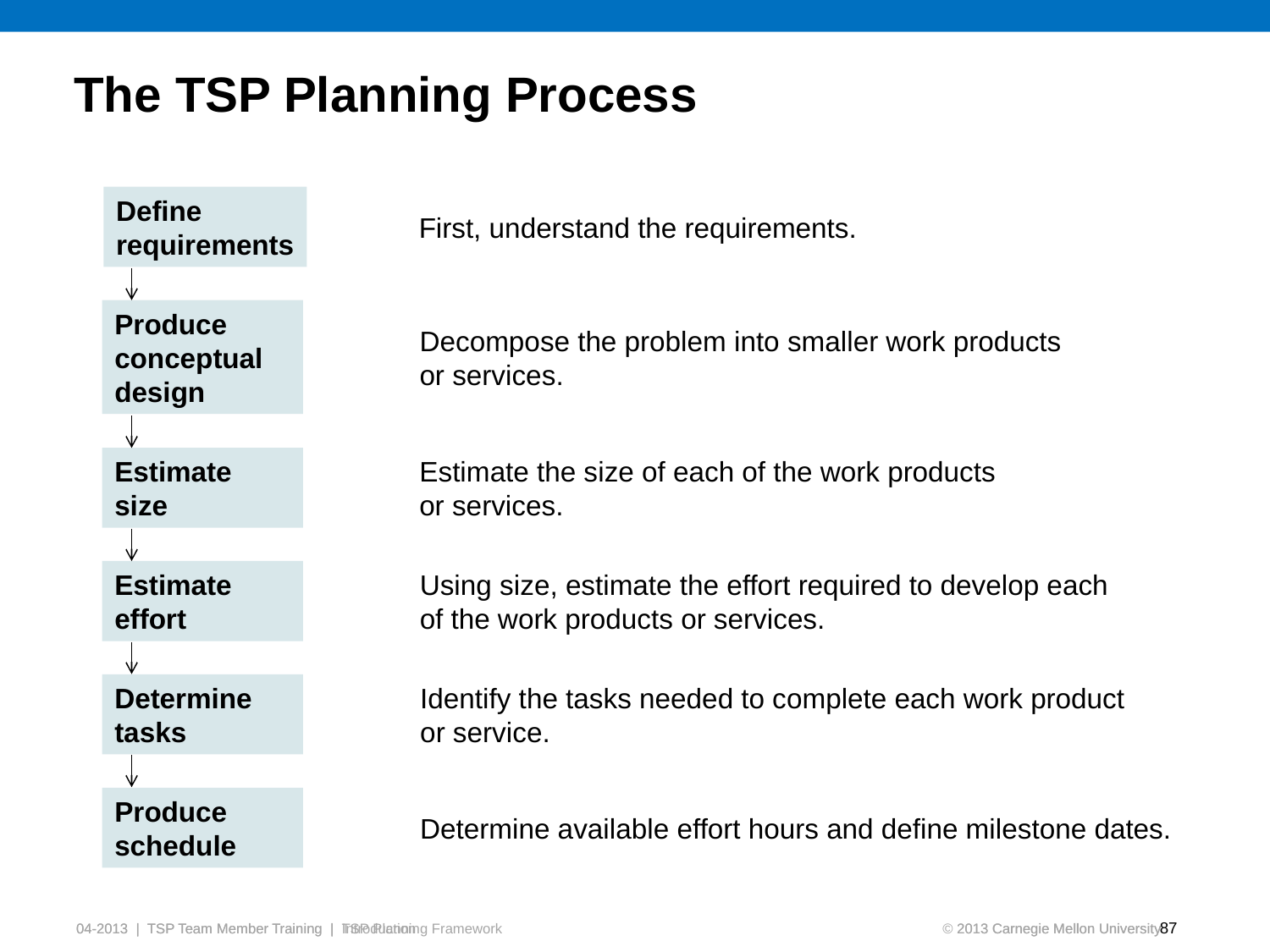

# The TSP Planning Process
Define
requirements
First, understand the requirements.
Produce
conceptual
design
Decompose the problem into smaller work products
or services.
Estimate
size
Estimate the size of each of the work products
or services.
Estimate
effort
Using size, estimate the effort required to develop each
of the work products or services.
Determine
tasks
Identify the tasks needed to complete each work product
or service.
Produce
schedule
Determine available effort hours and define milestone dates.